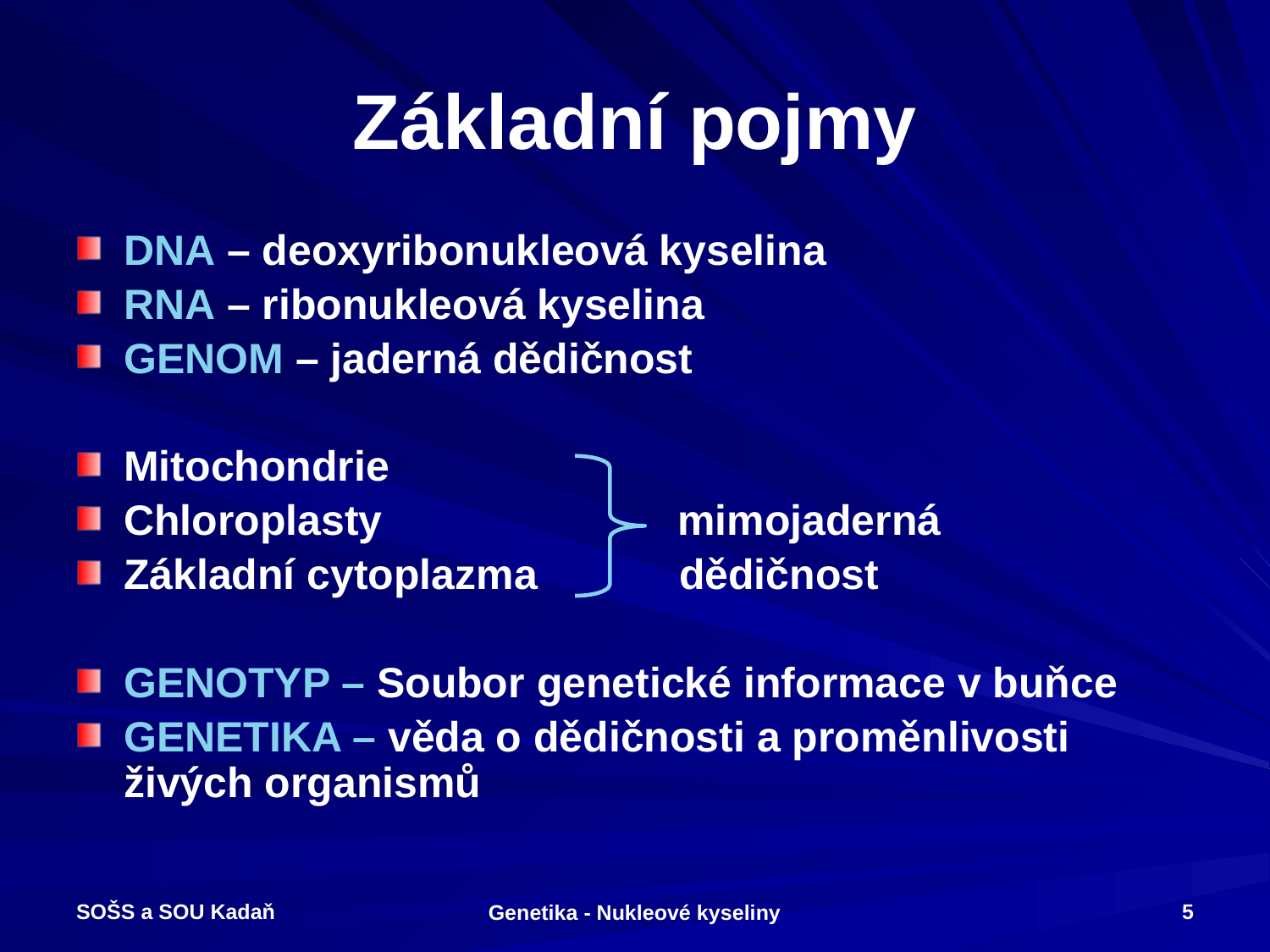

# Základní pojmy
DNA – deoxyribonukleová kyselina
RNA – ribonukleová kyselina
GENOM – jaderná dědičnost

Mitochondrie
Chloroplasty                         mimojaderná
Základní cytoplazma            dědičnost

GENOTYP – Soubor genetické informace v buňce
GENETIKA – věda o dědičnosti a proměnlivosti živých organismů

SOŠS a SOU Kadaň
5
Genetika - Nukleové kyseliny